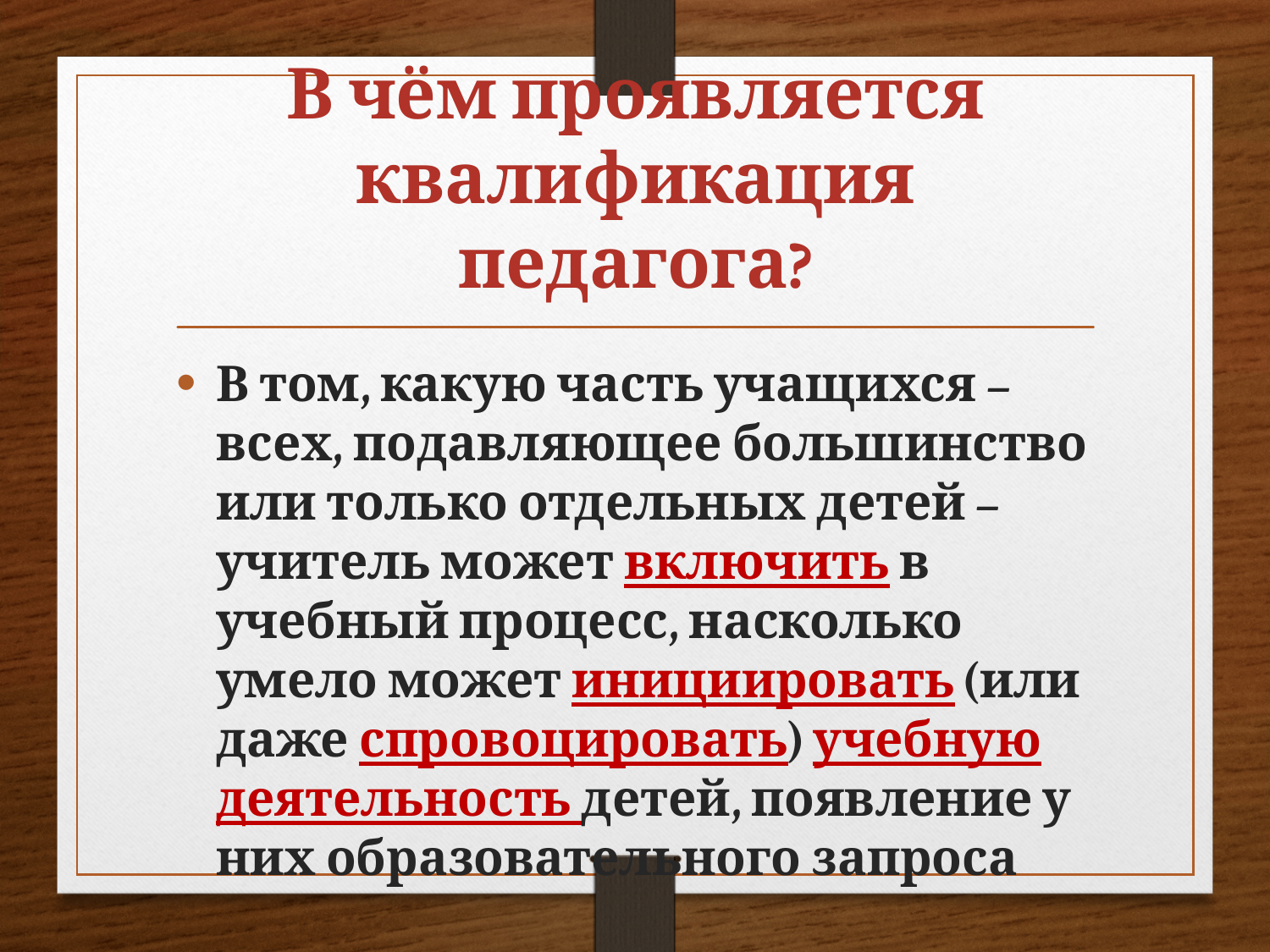

# В чём проявляется квалификация педагога?
В том, какую часть учащихся – всех, подавляющее большинство или только отдельных детей – учитель может включить в учебный процесс, насколько умело может инициировать (или даже спровоцировать) учебную деятельность детей, появление у них образовательного запроса